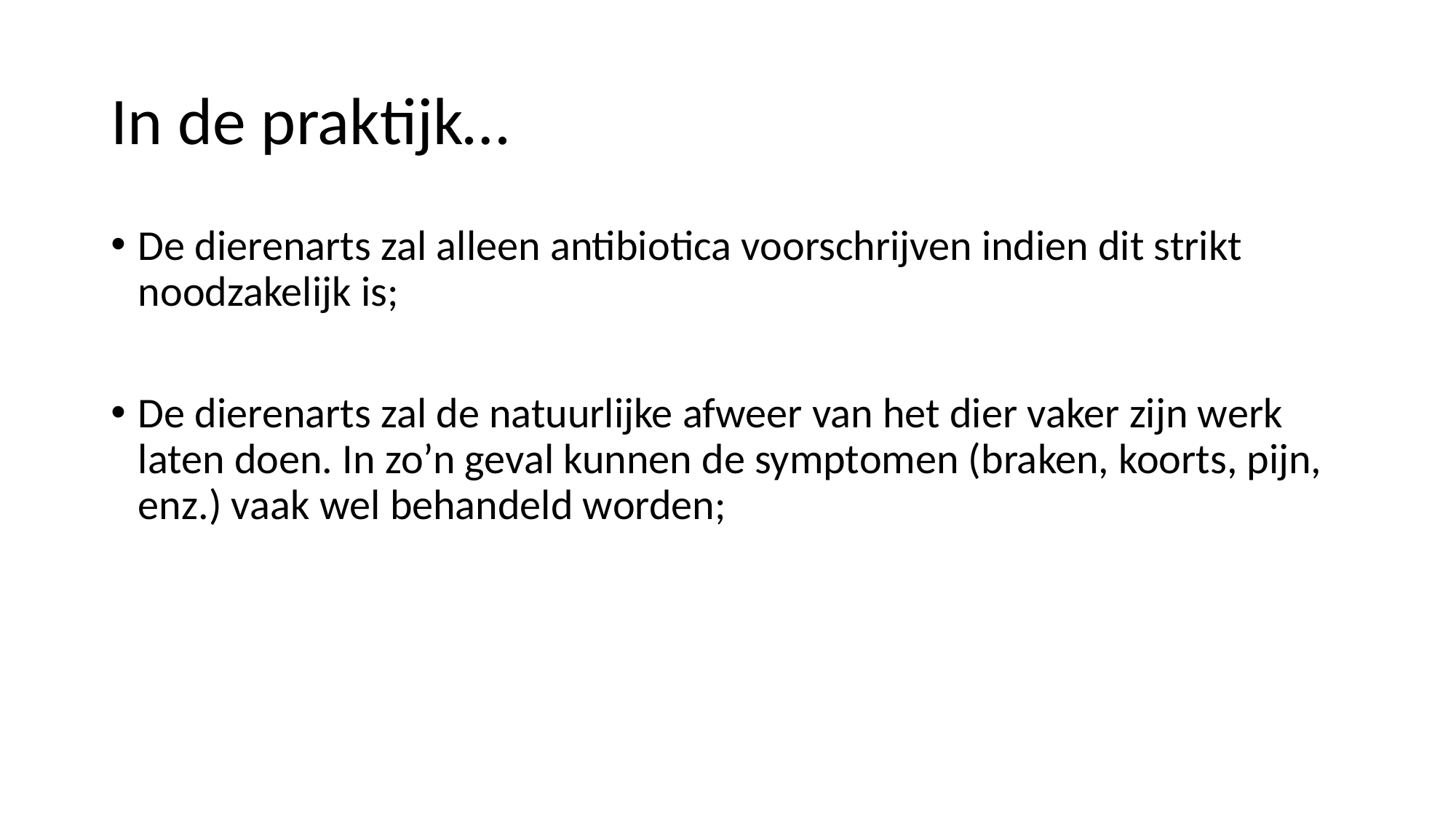

# In de praktijk…
De dierenarts zal alleen antibiotica voorschrijven indien dit strikt noodzakelijk is;

De dierenarts zal de natuurlijke afweer van het dier vaker zijn werk laten doen. In zo’n geval kunnen de symptomen (braken, koorts, pijn, enz.) vaak wel behandeld worden;